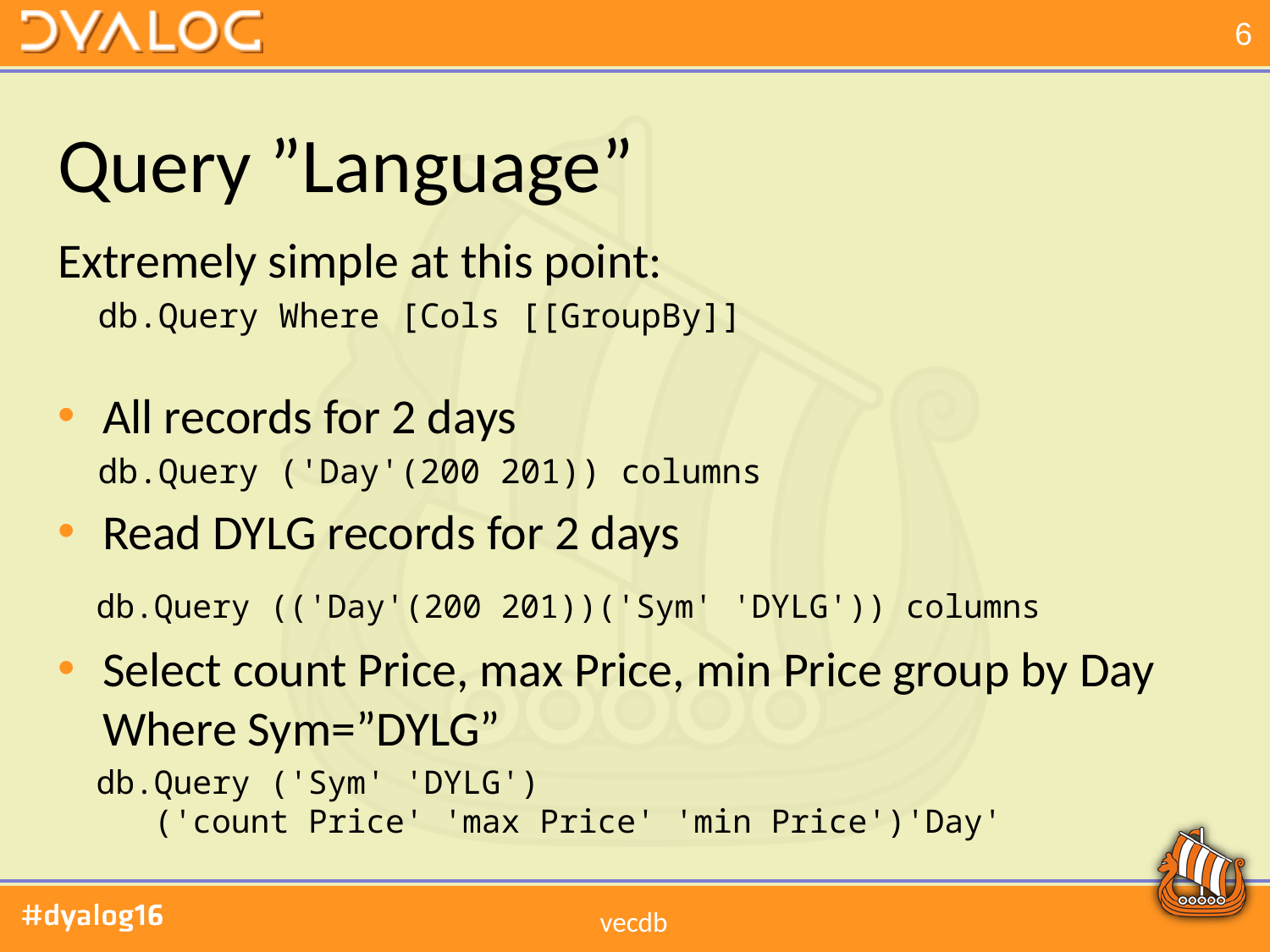

# Query ”Language”
Extremely simple at this point:
  db.Query Where [Cols [[GroupBy]]
All records for 2 days
  db.Query ('Day'(200 201)) columns
Read DYLG records for 2 days
  db.Query (('Day'(200 201))('Sym' 'DYLG')) columns
Select count Price, max Price, min Price group by Day Where Sym=”DYLG”
  db.Query ('Sym' 'DYLG')
     ('count Price' 'max Price' 'min Price')'Day'
vecdb